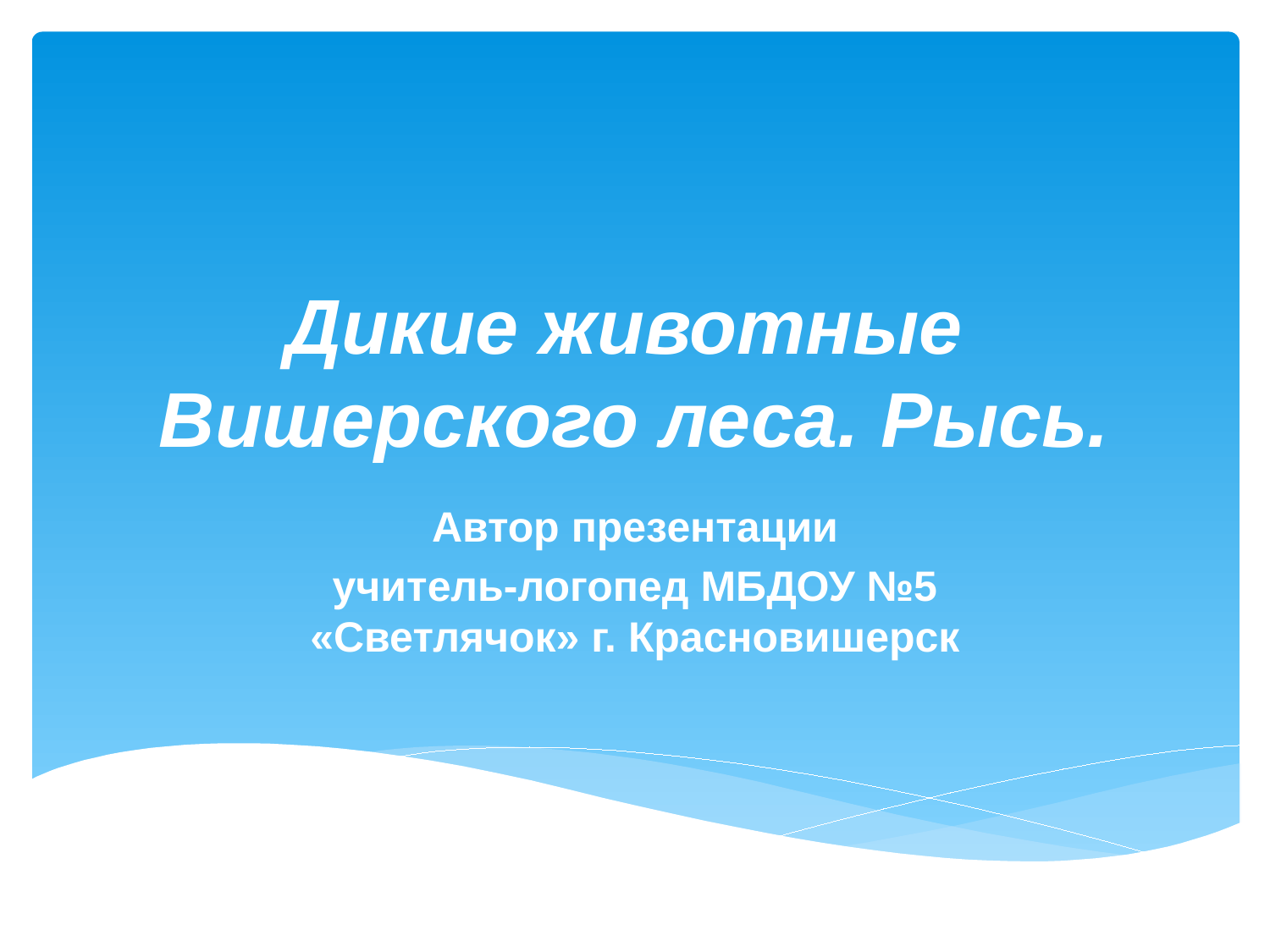

# Дикие животные Вишерского леса. Рысь.
Автор презентации
учитель-логопед МБДОУ №5 «Светлячок» г. Красновишерск